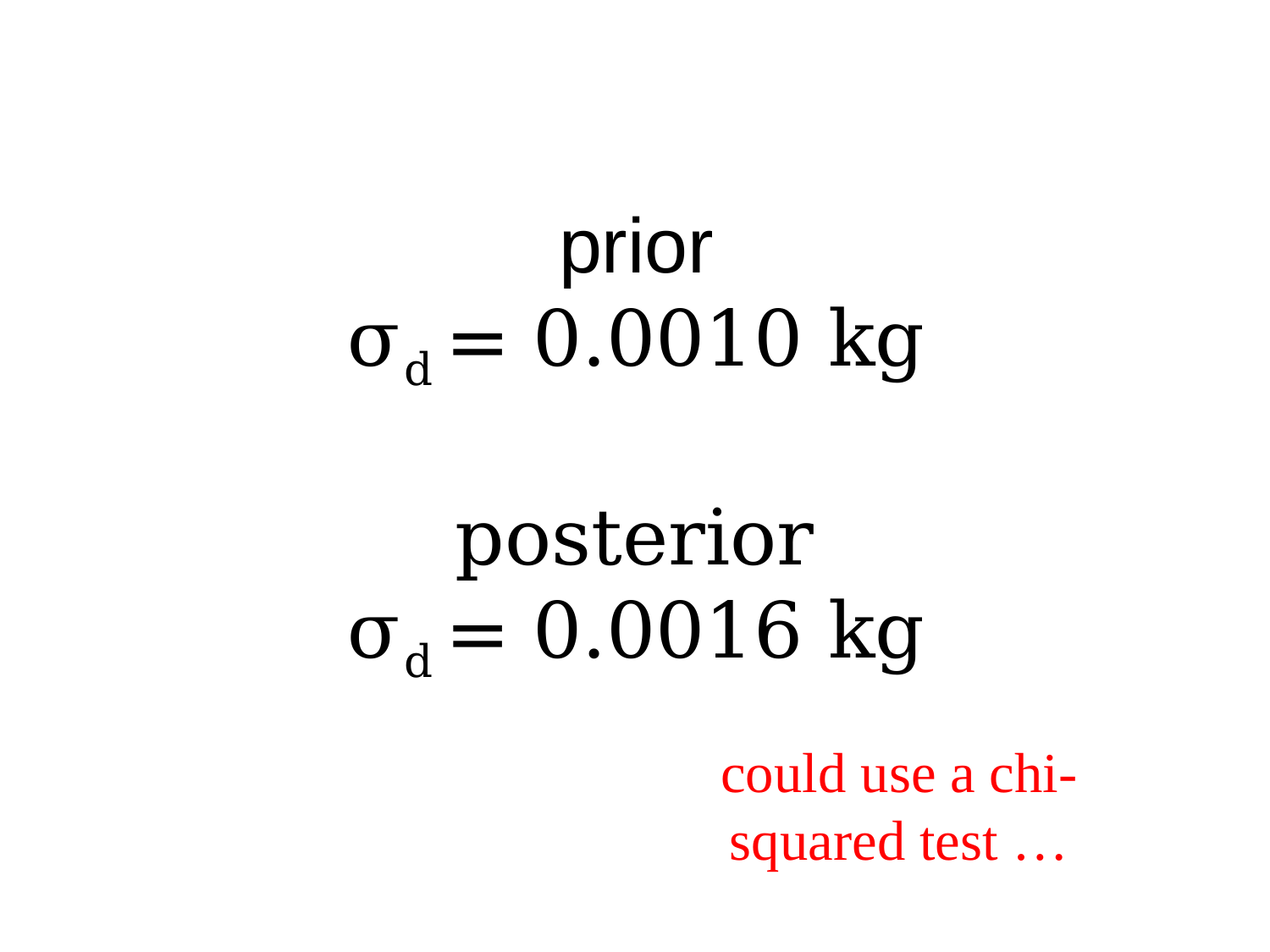

# prior σd = 0.0010 kg posterior σd = 0.0016 kg
could use a chi-squared test …